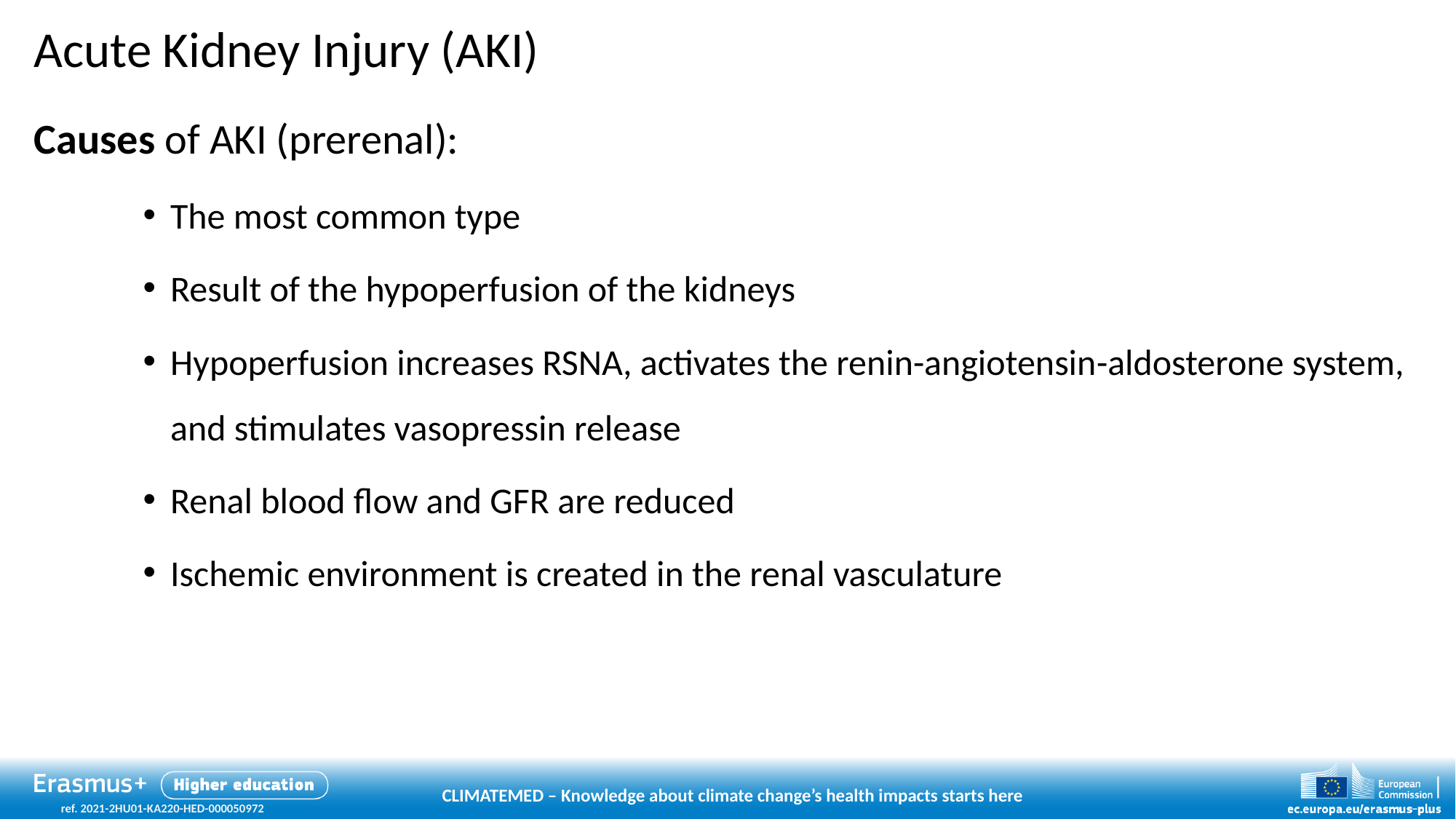

# Acute Kidney Injury (AKI)
Causes of AKI (prerenal):
The most common type
Result of the hypoperfusion of the kidneys
Hypoperfusion increases RSNA, activates the renin-angiotensin-aldosterone system, and stimulates vasopressin release
Renal blood flow and GFR are reduced
Ischemic environment is created in the renal vasculature